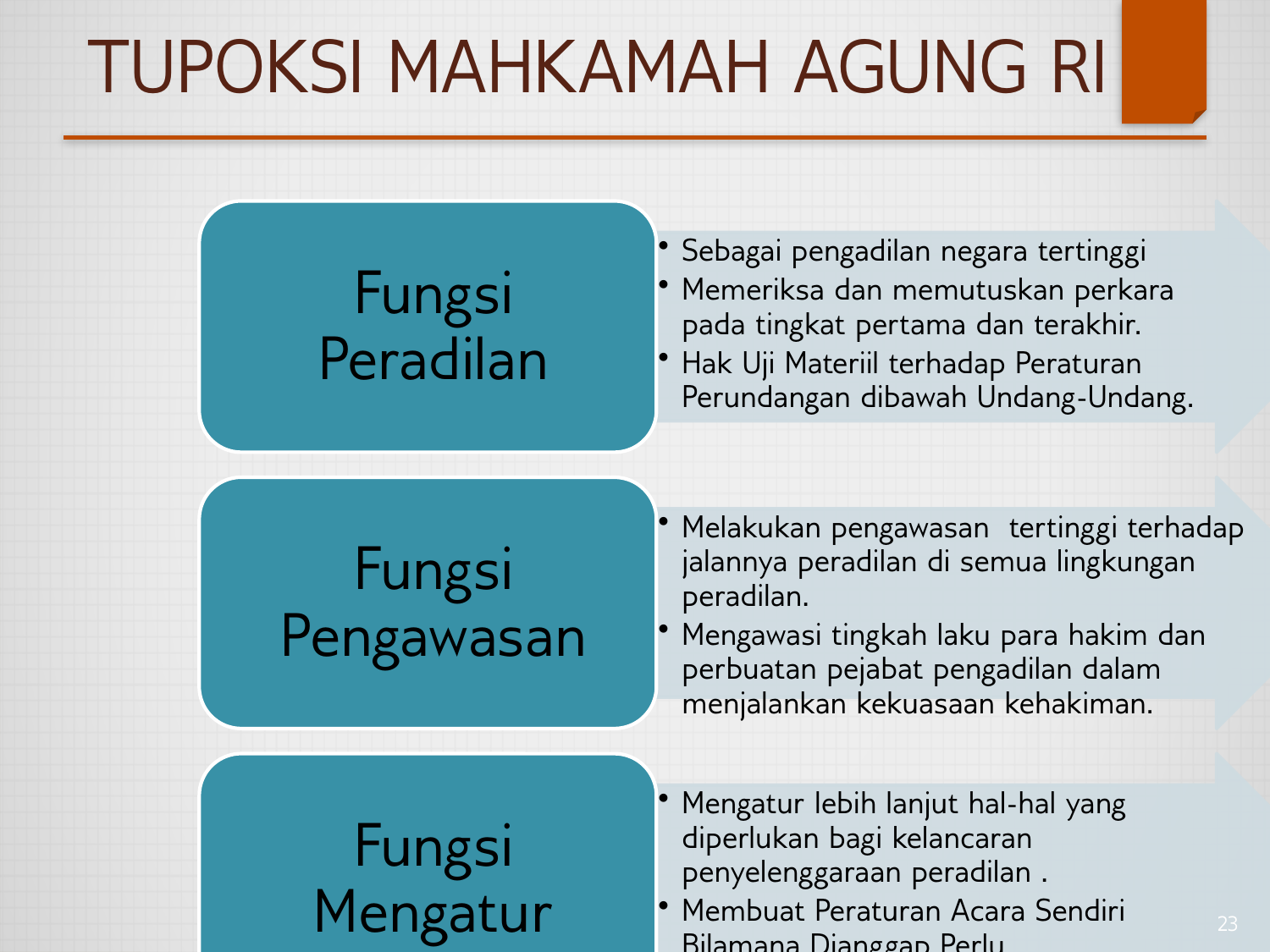

# TUPOKSI MAHKAMAH AGUNG RI
Sebagai pengadilan negara tertinggi
Memeriksa dan memutuskan perkara pada tingkat pertama dan terakhir.
Hak Uji Materiil terhadap Peraturan Perundangan dibawah Undang-Undang.
Fungsi Peradilan
Melakukan pengawasan  tertinggi terhadap jalannya peradilan di semua lingkungan peradilan.
Mengawasi tingkah laku para hakim dan perbuatan pejabat pengadilan dalam menjalankan kekuasaan kehakiman.
Fungsi Pengawasan
Mengatur lebih lanjut hal-hal yang diperlukan bagi kelancaran penyelenggaraan peradilan .
Membuat Peraturan Acara Sendiri Bilamana Dianggap Perlu
Fungsi Mengatur
23